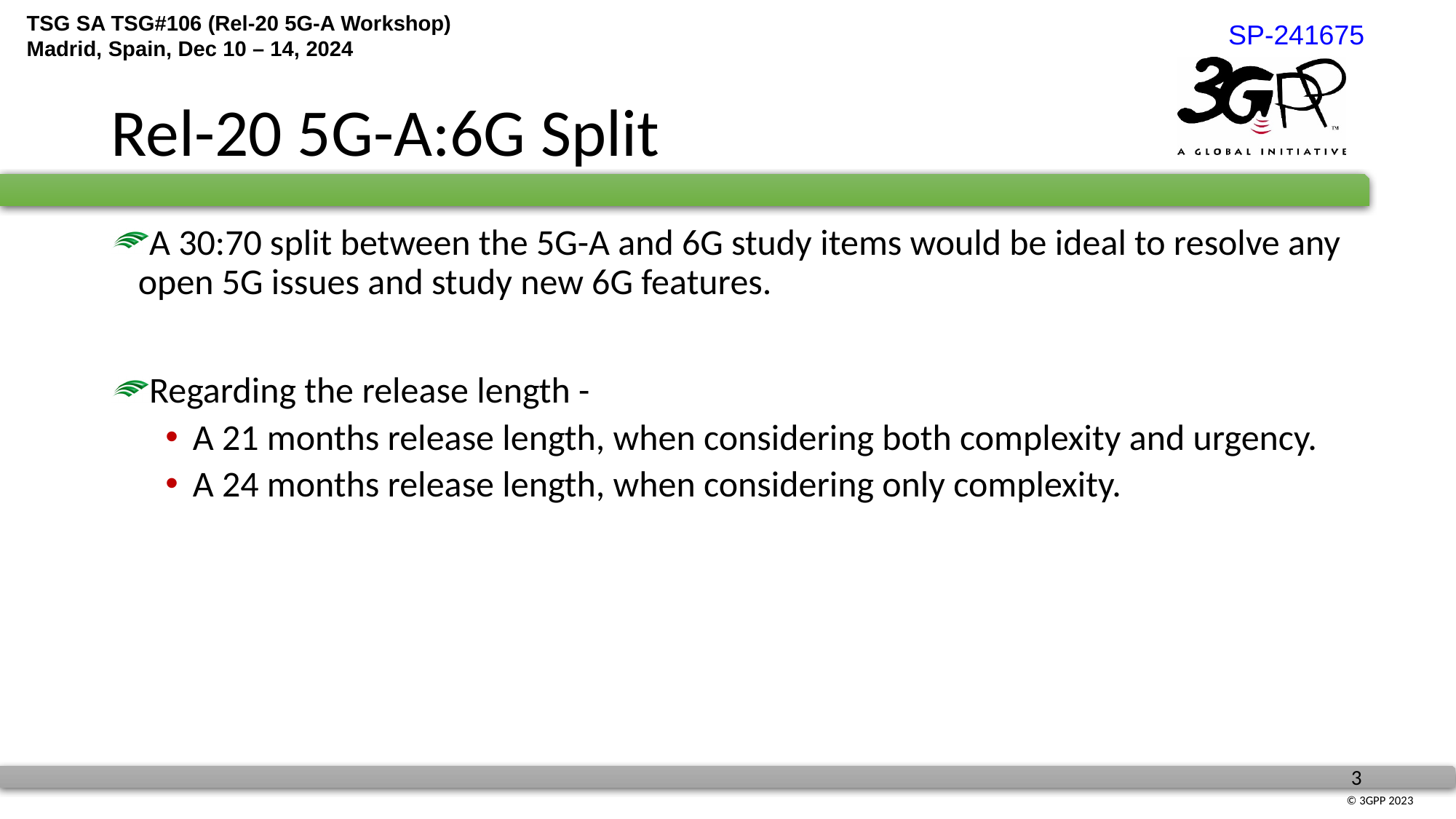

SP-241675
# Rel-20 5G-A:6G Split
A 30:70 split between the 5G-A and 6G study items would be ideal to resolve any open 5G issues and study new 6G features.

Regarding the release length -
A 21 months release length, when considering both complexity and urgency.
A 24 months release length, when considering only complexity.